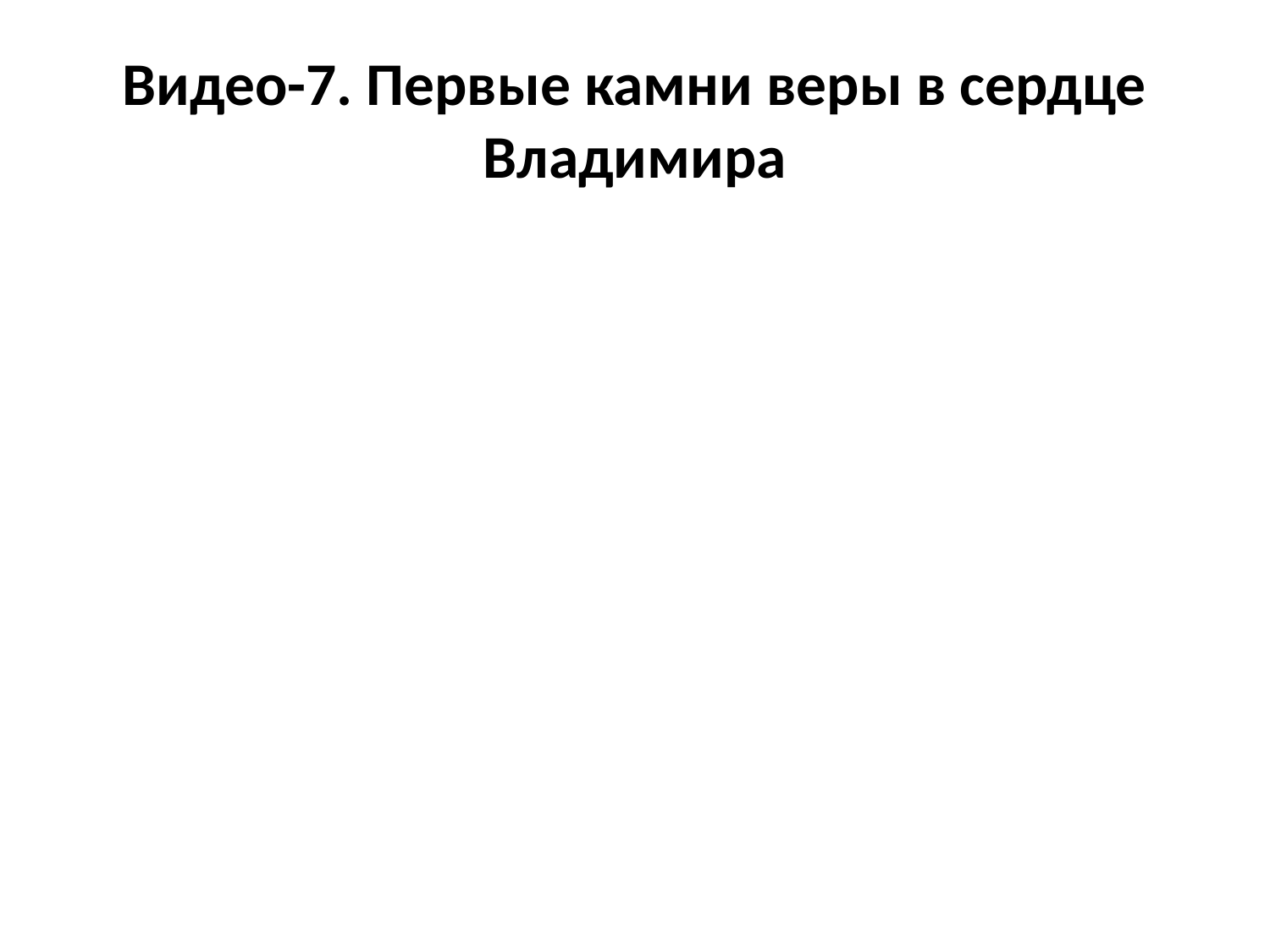

# Видео-7. Первые камни веры в сердце Владимира